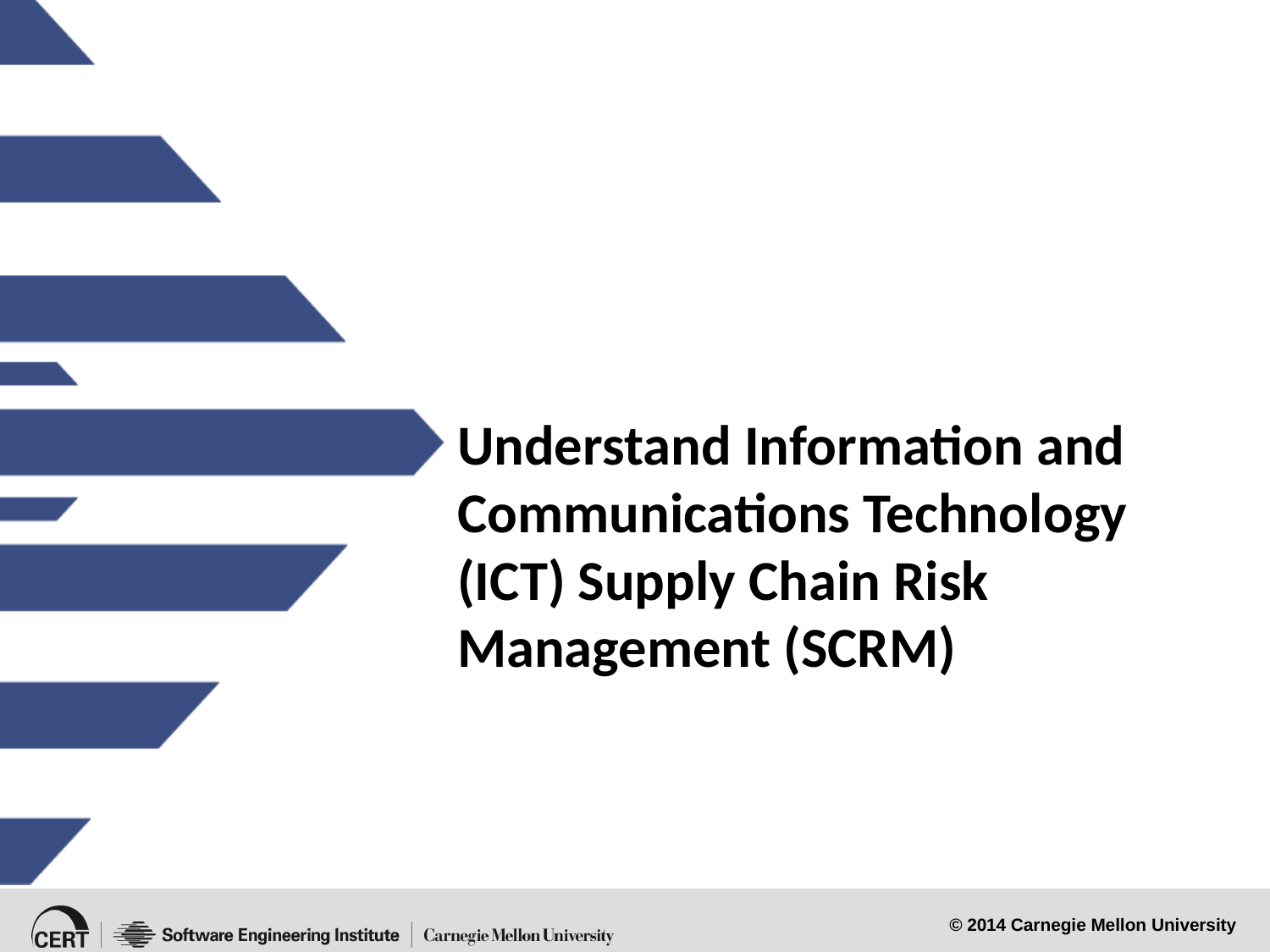

# Understand Information and Communications Technology (ICT) Supply Chain Risk Management (SCRM)